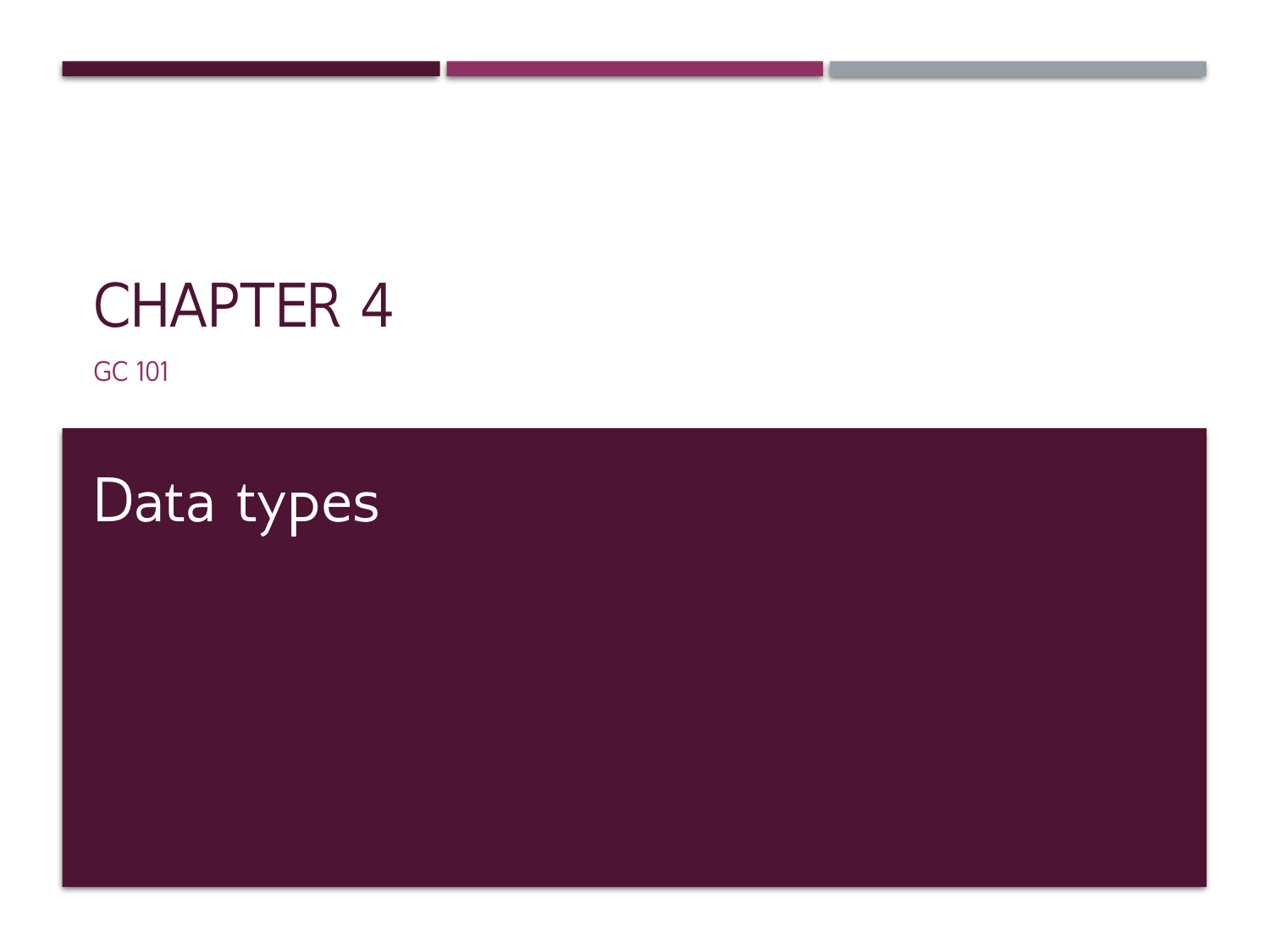

# Chapter 4
GC 101
Data types